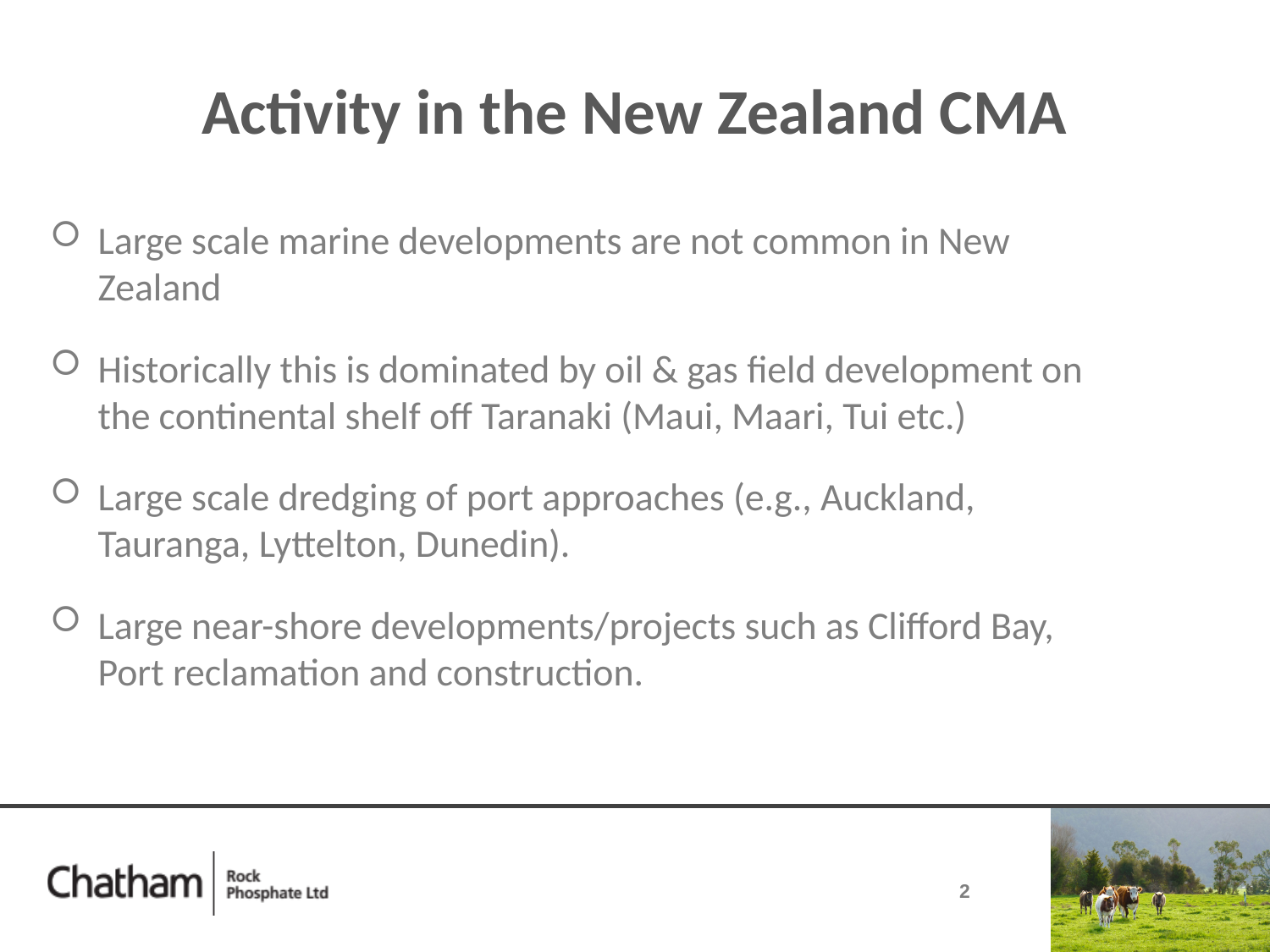

Activity in the New Zealand CMA
Large scale marine developments are not common in New Zealand
Historically this is dominated by oil & gas field development on the continental shelf off Taranaki (Maui, Maari, Tui etc.)
Large scale dredging of port approaches (e.g., Auckland, Tauranga, Lyttelton, Dunedin).
Large near-shore developments/projects such as Clifford Bay, Port reclamation and construction.
2